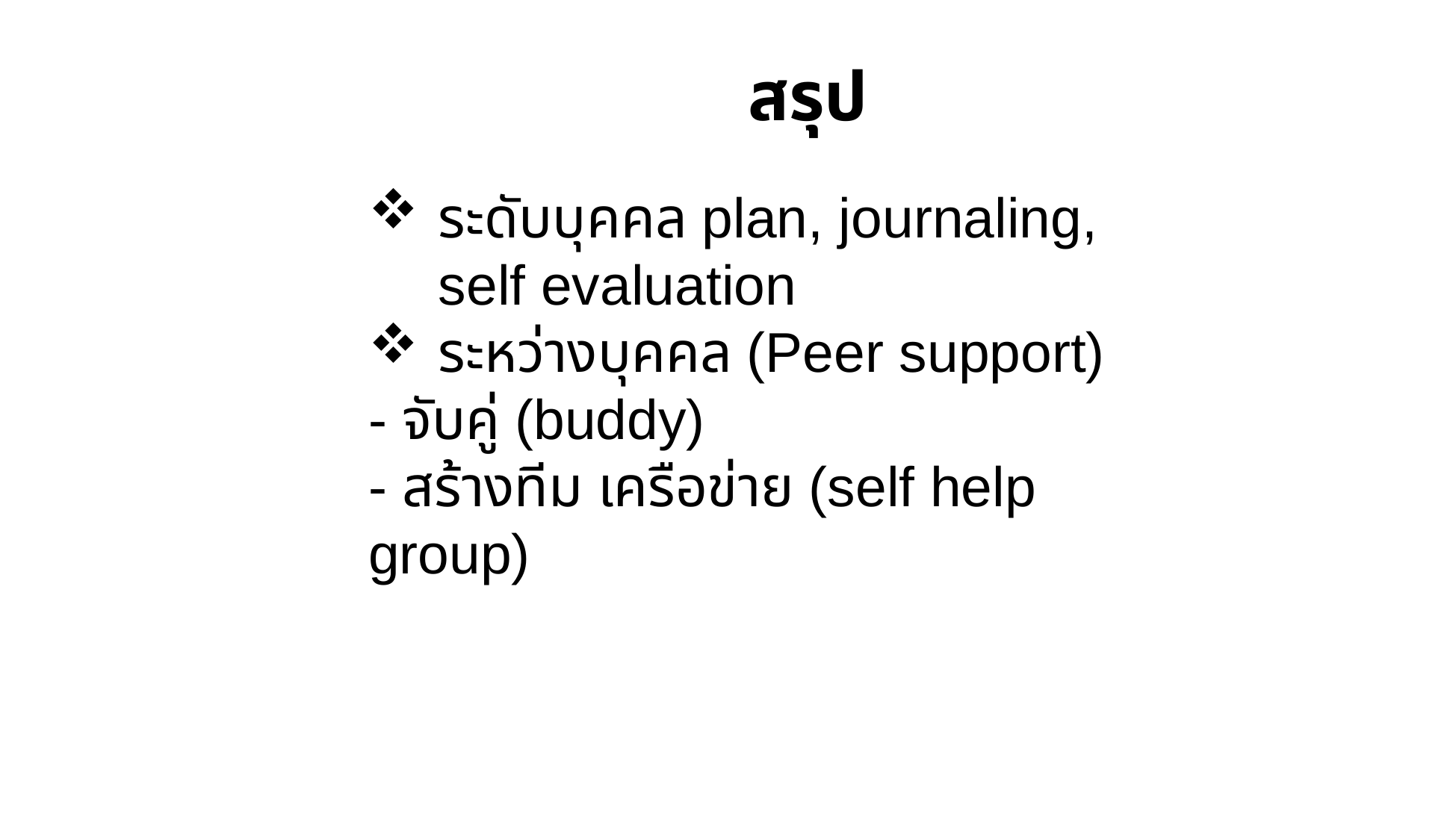

สรุป
ระดับบุคคล plan, journaling, self evaluation
ระหว่างบุคคล (Peer support)
- จับคู่ (buddy)
- สร้างทีม เครือข่าย (self help group)